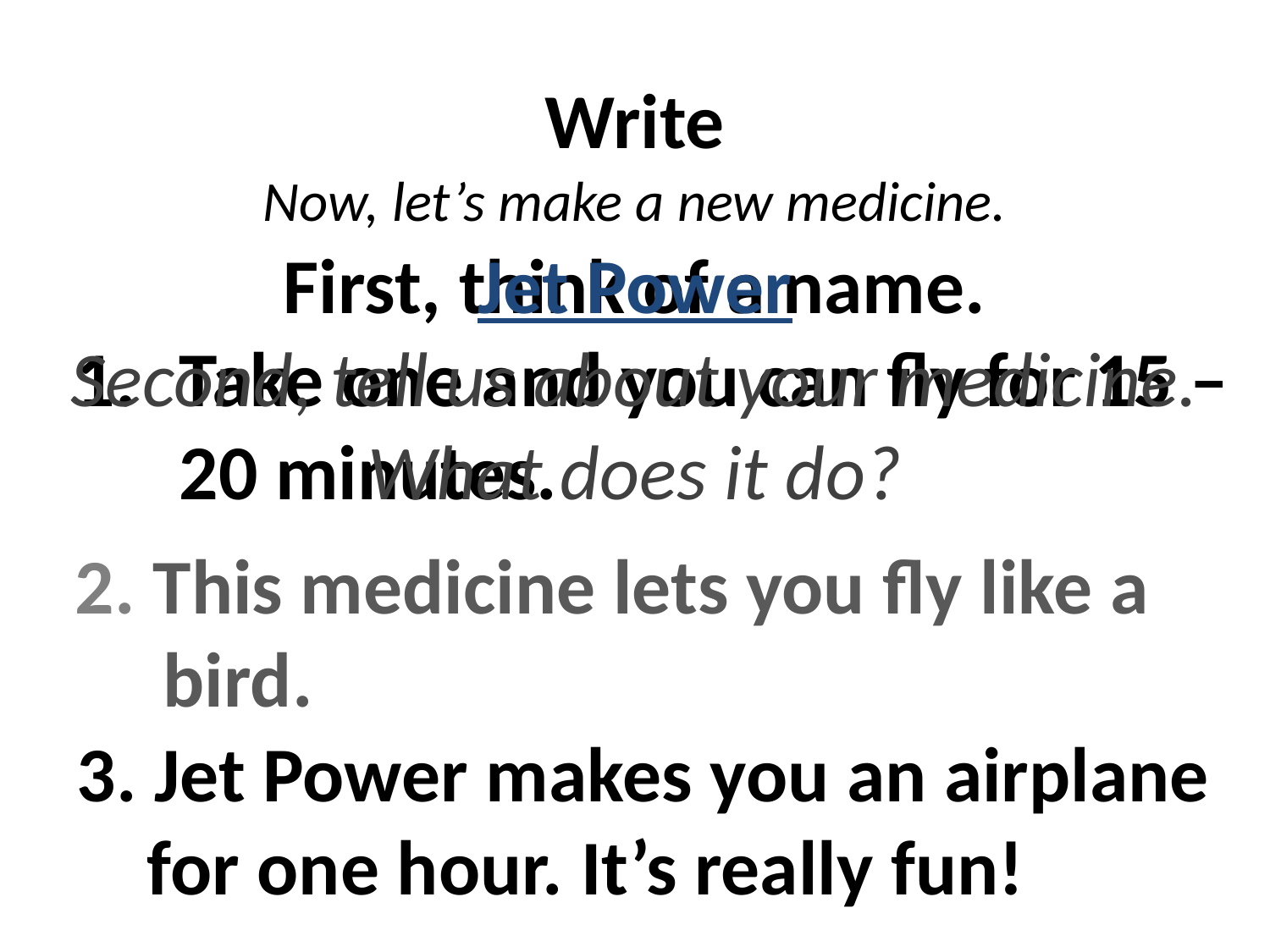

# Write
Now, let’s make a new medicine.
Jet Power
First, think of a name.
Take one and you can fly for 15 – 20 minutes.
Second, tell us about your medicine. What does it do?
2. This medicine lets you fly like a
     bird.
3. Jet Power makes you an airplane
    for one hour. It’s really fun!